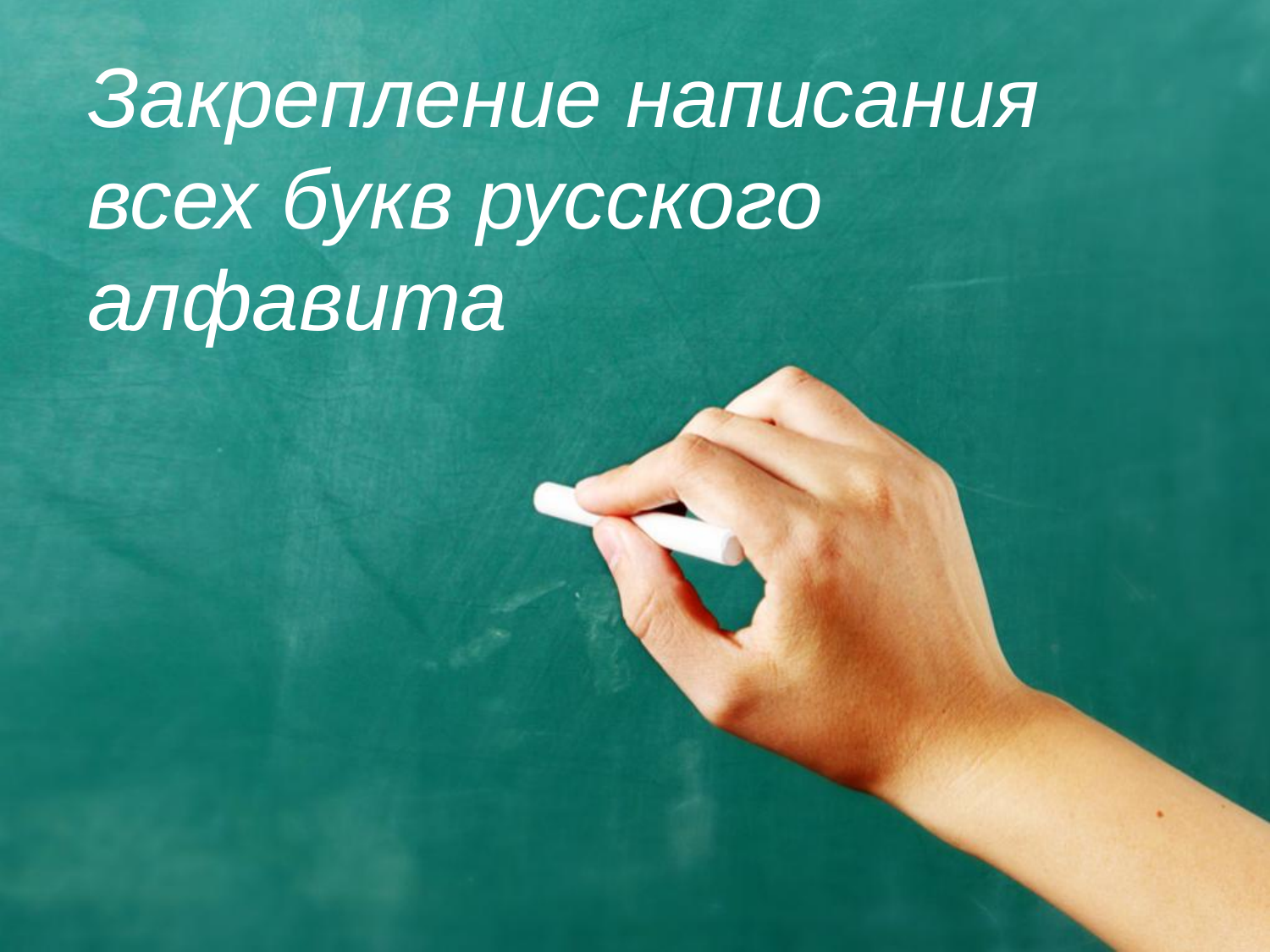

# Закрепление написания всех букв русского алфавита